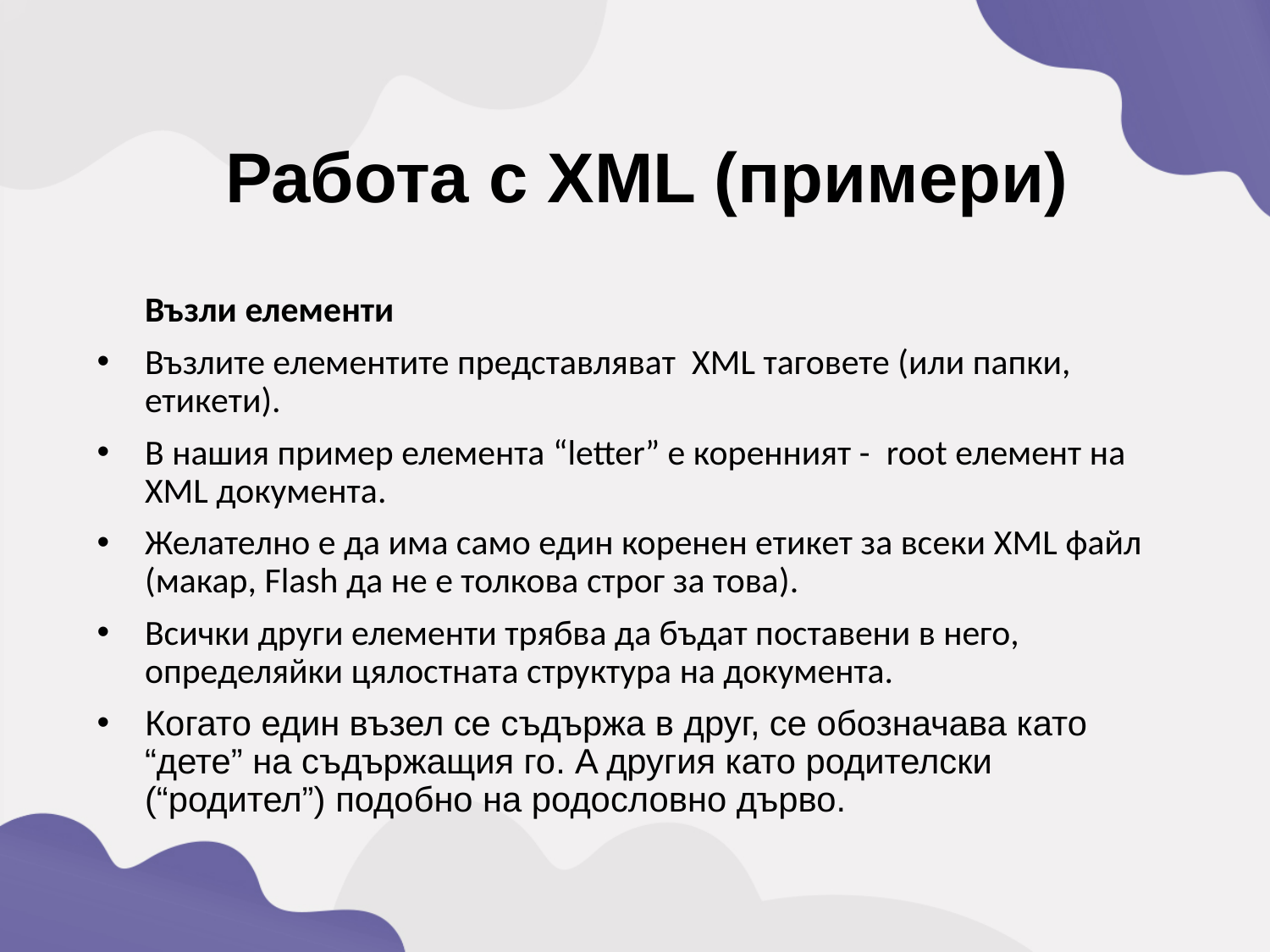

Работа с XML (примери)
	Възли елементи
Възлите елементите представляват  XML таговете (или папки, етикети).
В нашия пример елемента “letter” е коренният -  root елемент на XML документа.
Желателно е да има само един коренен етикет за всеки XML файл (макар, Flash да не е толкова строг за това).
Всички други елементи трябва да бъдат поставени в него, определяйки цялостната структура на документа.
Когато един възел се съдържа в друг, се обозначава като “дете” на съдържащия го. A другия като родителски (“родител”) подобно на родословно дърво.